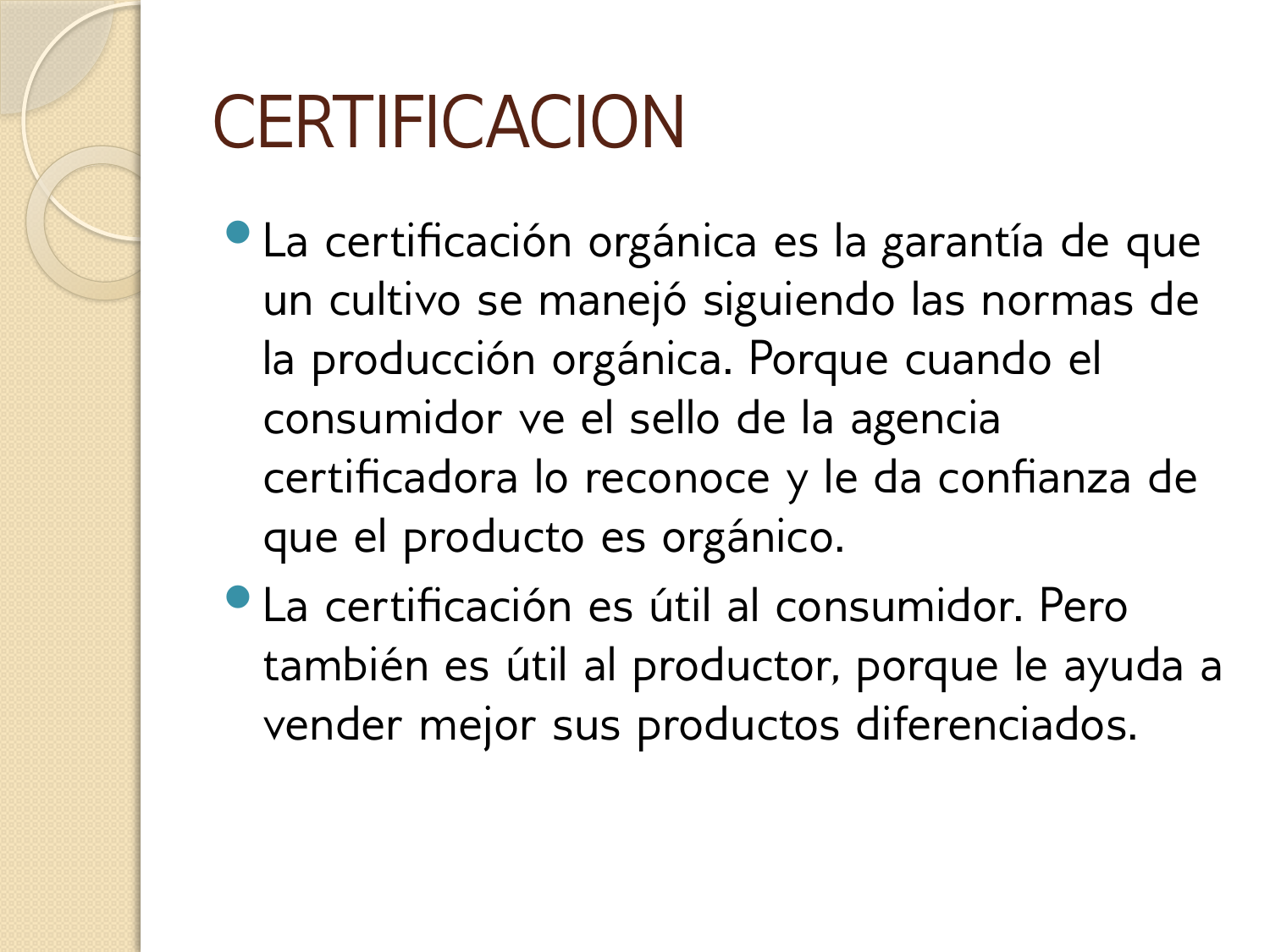

# CERTIFICACION
La certificación orgánica es la garantía de que un cultivo se manejó siguiendo las normas de la producción orgánica. Porque cuando el consumidor ve el sello de la agencia certificadora lo reconoce y le da confianza de que el producto es orgánico.
La certificación es útil al consumidor. Pero también es útil al productor, porque le ayuda a vender mejor sus productos diferenciados.